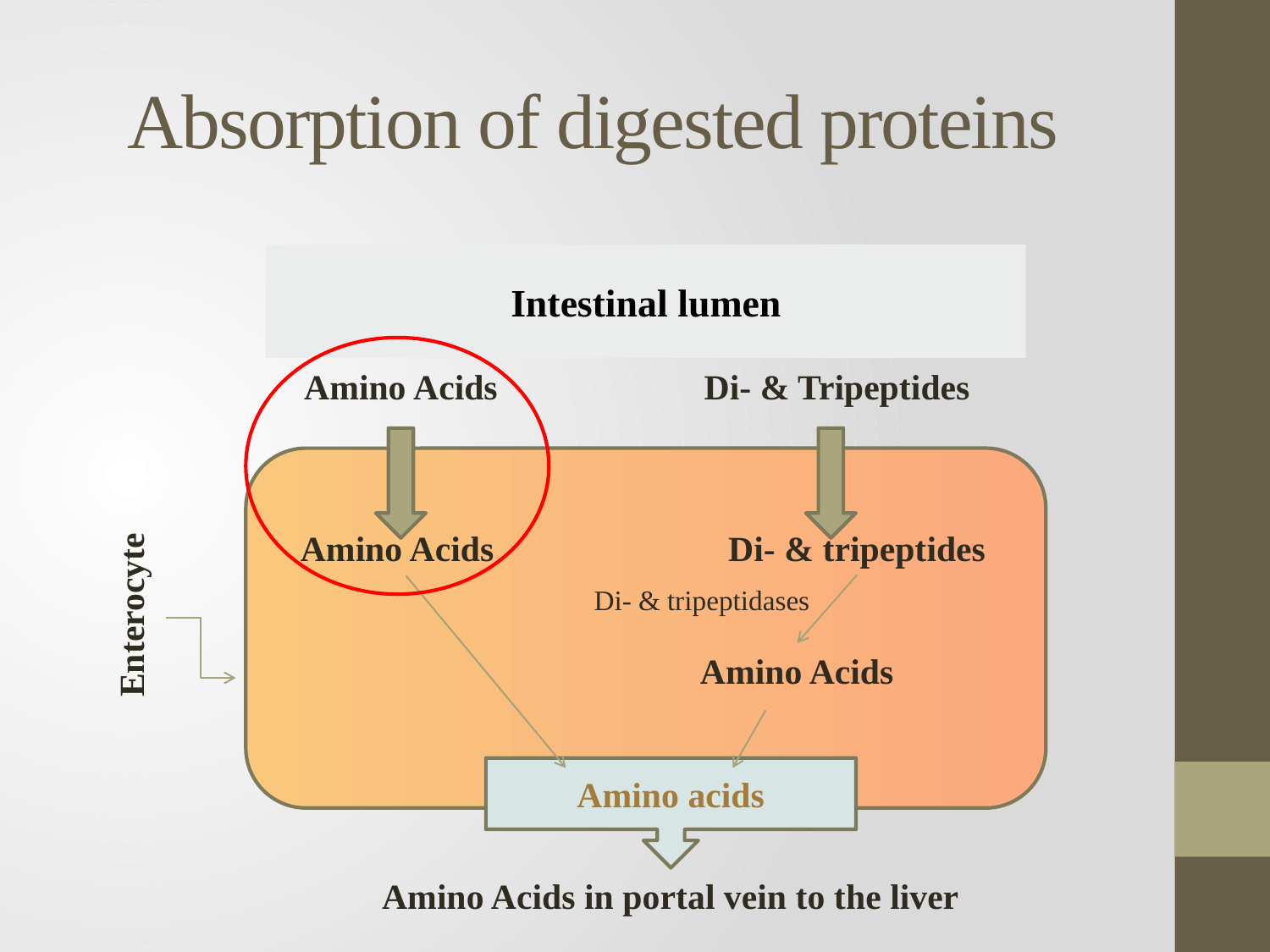

# Absorption of digested proteins

Intestinal lumen
Amino Acids
Di- & Tripeptides

Amino Acids
Di- & tripeptides
Di- & tripeptidases
Enterocyte
Amino Acids
Amino acids
Amino Acids in portal vein to the liver